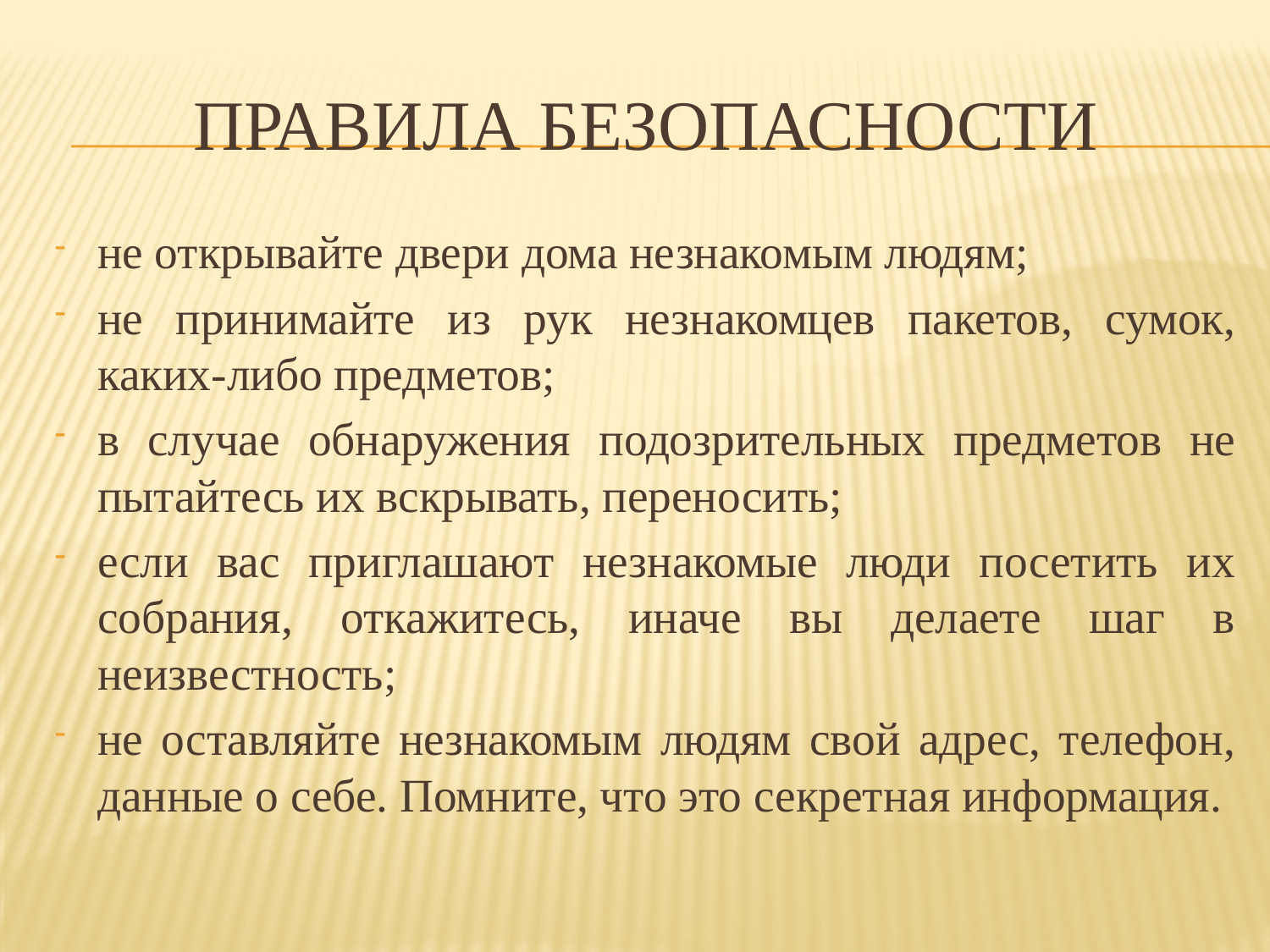

# Правила безопасности
не открывайте двери дома незнакомым людям;
не принимайте из рук незнакомцев пакетов, сумок, каких-либо предметов;
в случае обнаружения подозрительных предметов не пытайтесь их вскрывать, переносить;
если вас приглашают незнакомые люди посетить их собрания, откажитесь, иначе вы делаете шаг в неизвестность;
не оставляйте незнакомым людям свой адрес, телефон, данные о себе. Помните, что это секретная информация.